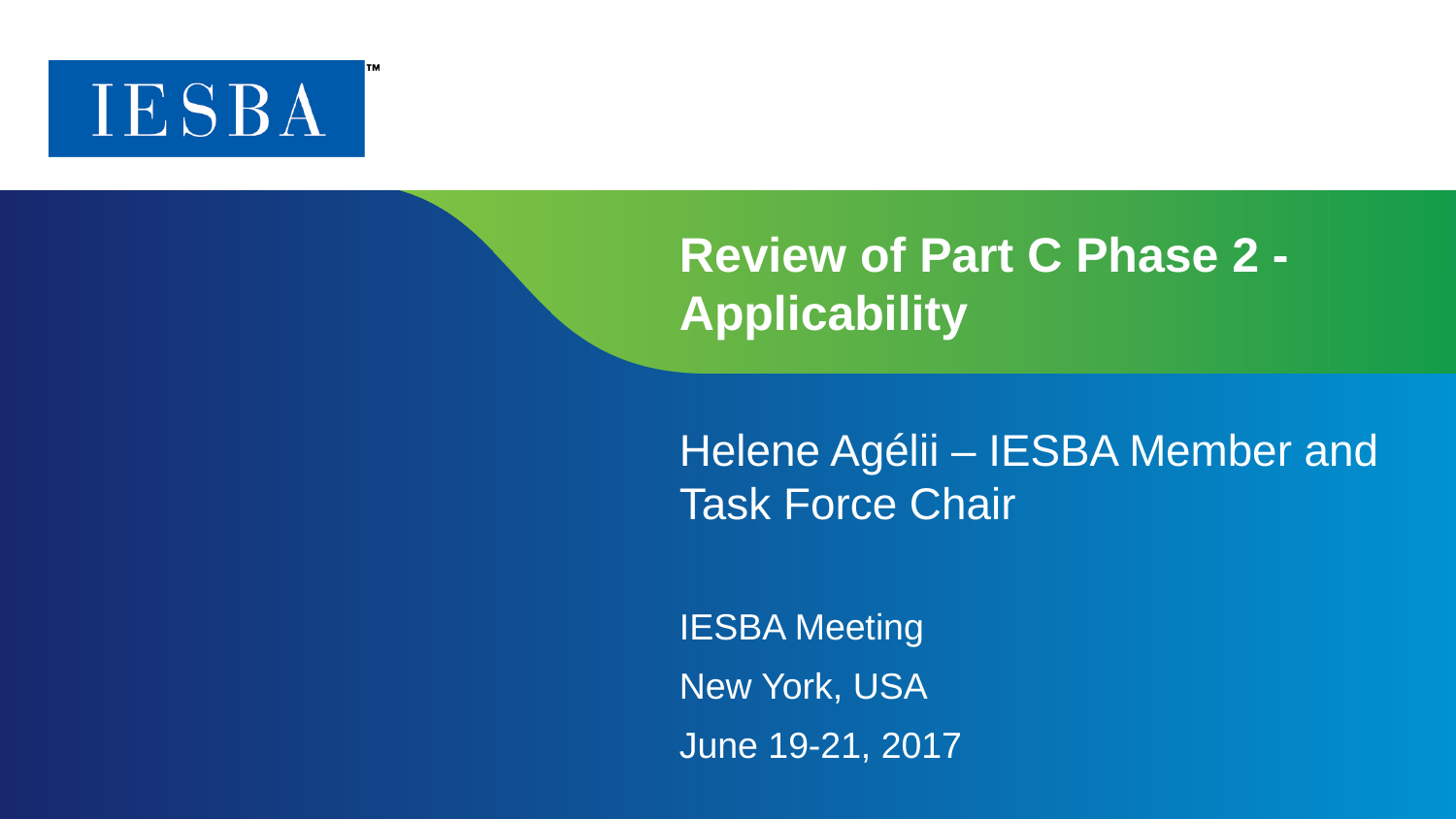

# Review of Part C Phase 2 - Applicability
Helene Agélii – IESBA Member and Task Force Chair

IESBA Meeting
New York, USA
June 19-21, 2017